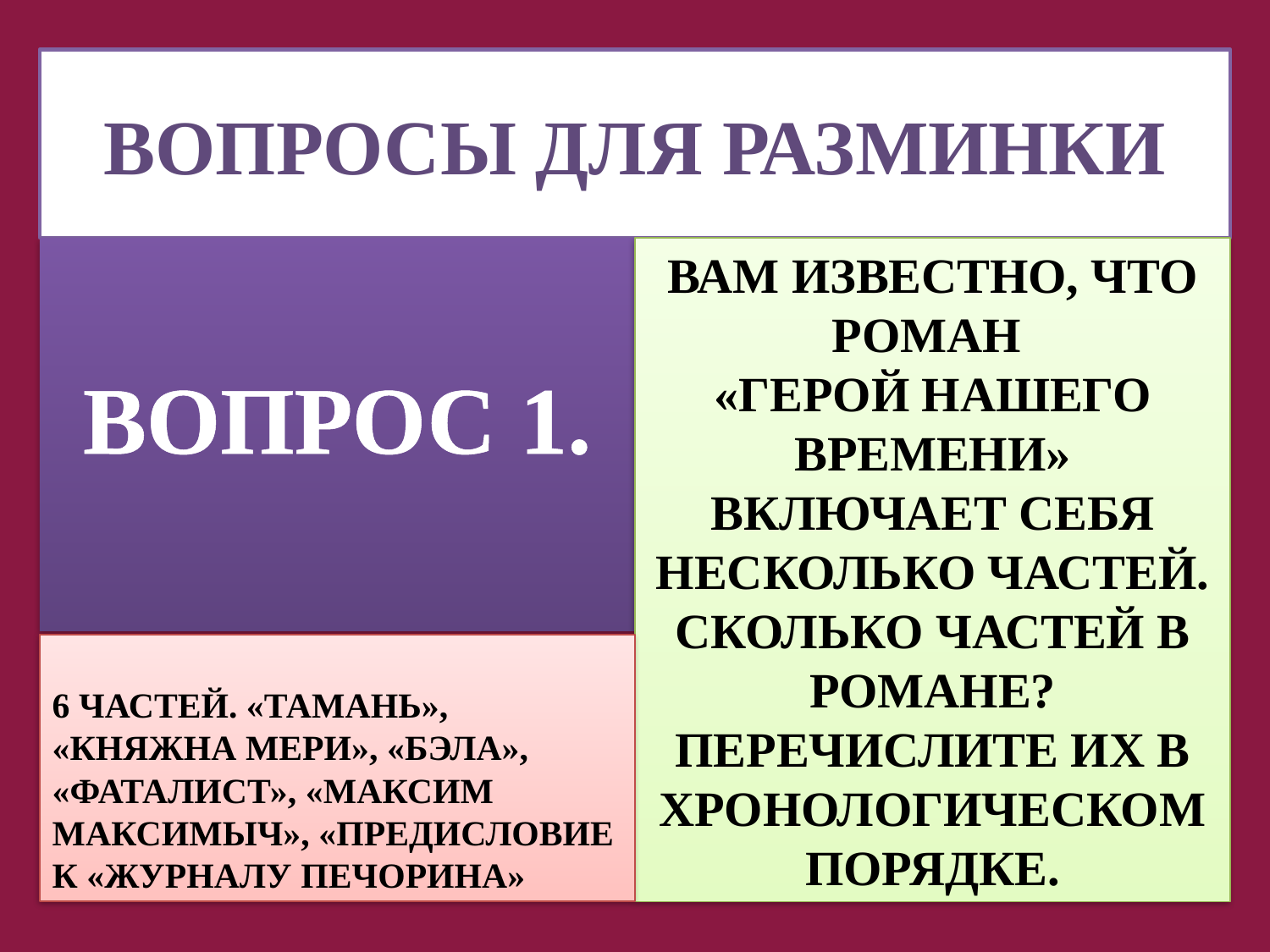

# ВОПРОСЫ ДЛЯ РАЗМИНКИ

ВОПРОС 1.

ВАМ ИЗВЕСТНО, ЧТО РОМАН
«ГЕРОЙ НАШЕГО ВРЕМЕНИ» ВКЛЮЧАЕТ СЕБЯ НЕСКОЛЬКО ЧАСТЕЙ. СКОЛЬКО ЧАСТЕЙ В РОМАНЕ? ПЕРЕЧИСЛИТЕ ИХ В ХРОНОЛОГИЧЕСКОМ ПОРЯДКЕ.

6 ЧАСТЕЙ. «ТАМАНЬ», «КНЯЖНА МЕРИ», «БЭЛА», «ФАТАЛИСТ», «МАКСИМ МАКСИМЫЧ», «ПРЕДИСЛОВИЕ К «ЖУРНАЛУ ПЕЧОРИНА»